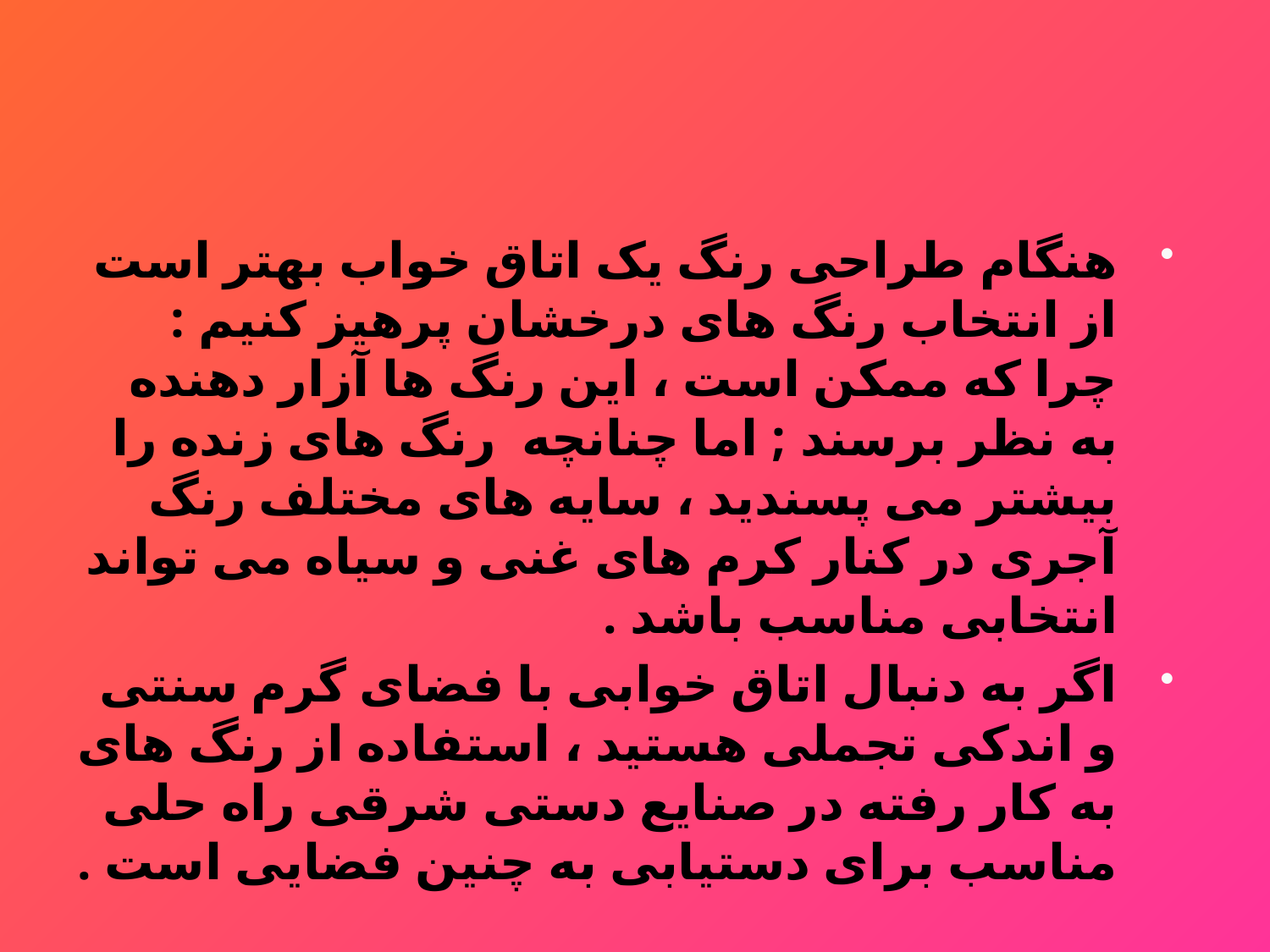

#
هنگام طراحی رنگ یک اتاق خواب بهتر است از انتخاب رنگ های درخشان پرهیز کنیم : چرا که ممکن است ، این رنگ ها آزار دهنده به نظر برسند ; اما چنانچه  رنگ های زنده را بیشتر می پسندید ، سایه های مختلف رنگ آجری در کنار کرم های غنی و سیاه می تواند انتخابی مناسب باشد .
اگر به دنبال اتاق خوابی با فضای گرم سنتی و اندکی تجملی هستید ، استفاده از رنگ های به کار رفته در صنایع دستی شرقی راه حلی مناسب برای دستیابی به چنین فضایی است .